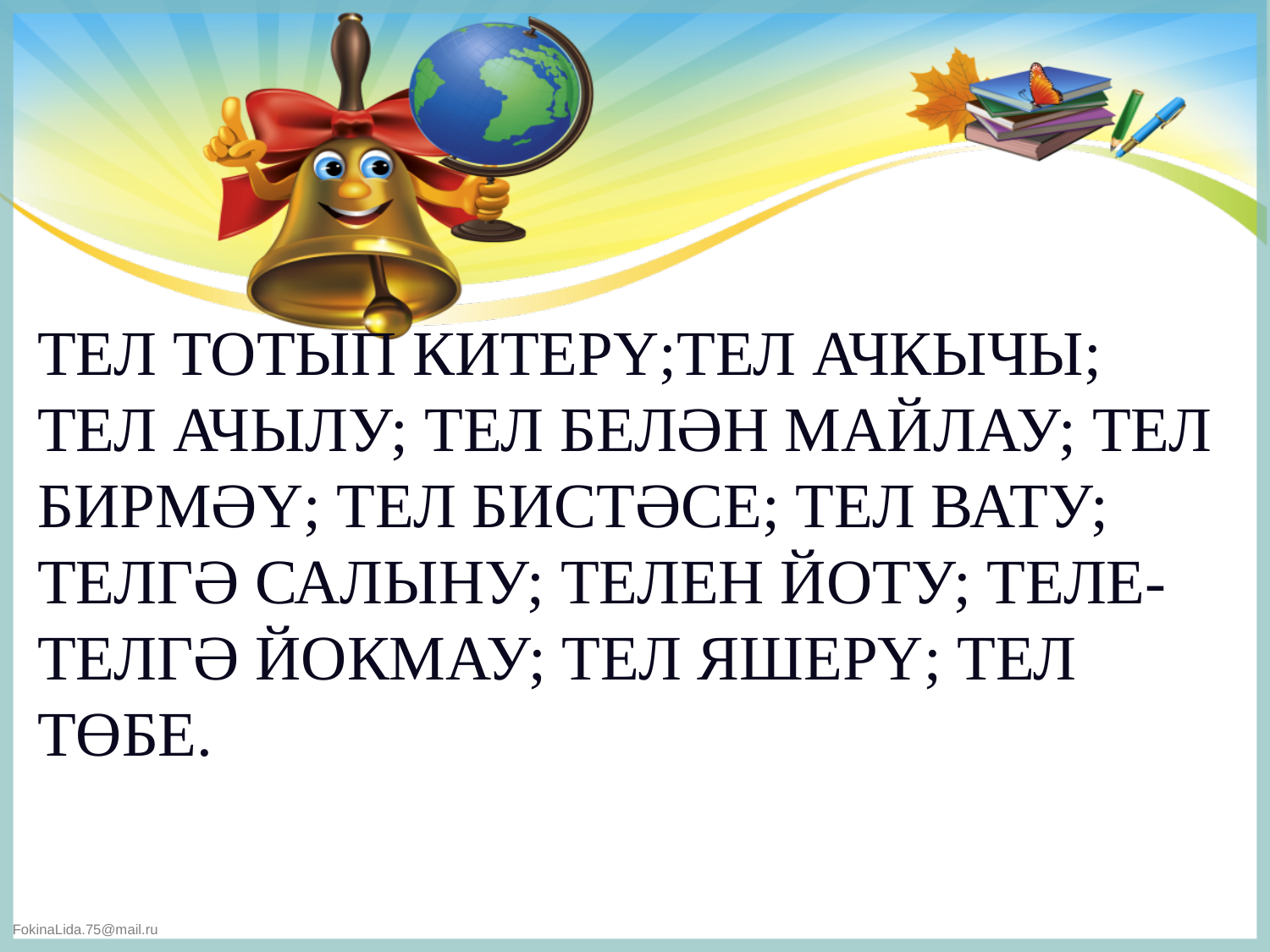

ТЕЛ ТОТЫП КИТЕРҮ;ТЕЛ АЧКЫЧЫ; ТЕЛ АЧЫЛУ; ТЕЛ БЕЛӘН МАЙЛАУ; ТЕЛ БИРМӘҮ; ТЕЛ БИСТӘСЕ; ТЕЛ ВАТУ; ТЕЛГӘ САЛЫНУ; ТЕЛЕН ЙОТУ; ТЕЛЕ-ТЕЛГӘ ЙОКМАУ; ТЕЛ ЯШЕРҮ; ТЕЛ ТӨБЕ.